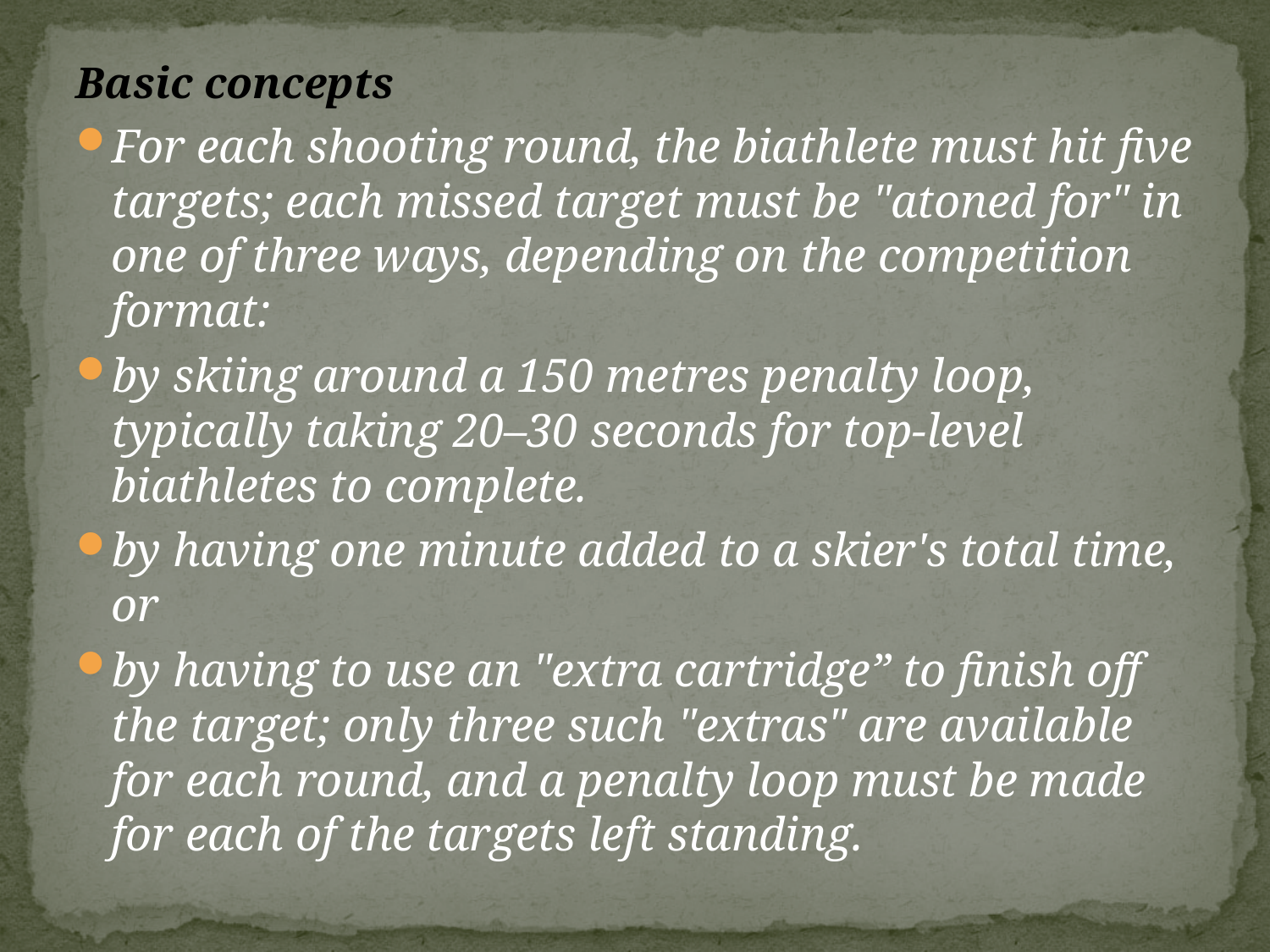

Basic concepts
For each shooting round, the biathlete must hit five targets; each missed target must be "atoned for" in one of three ways, depending on the competition format:
by skiing around a 150 metres penalty loop, typically taking 20–30 seconds for top-level biathletes to complete.
by having one minute added to a skier's total time, or
by having to use an "extra cartridge” to finish off the target; only three such "extras" are available for each round, and a penalty loop must be made for each of the targets left standing.